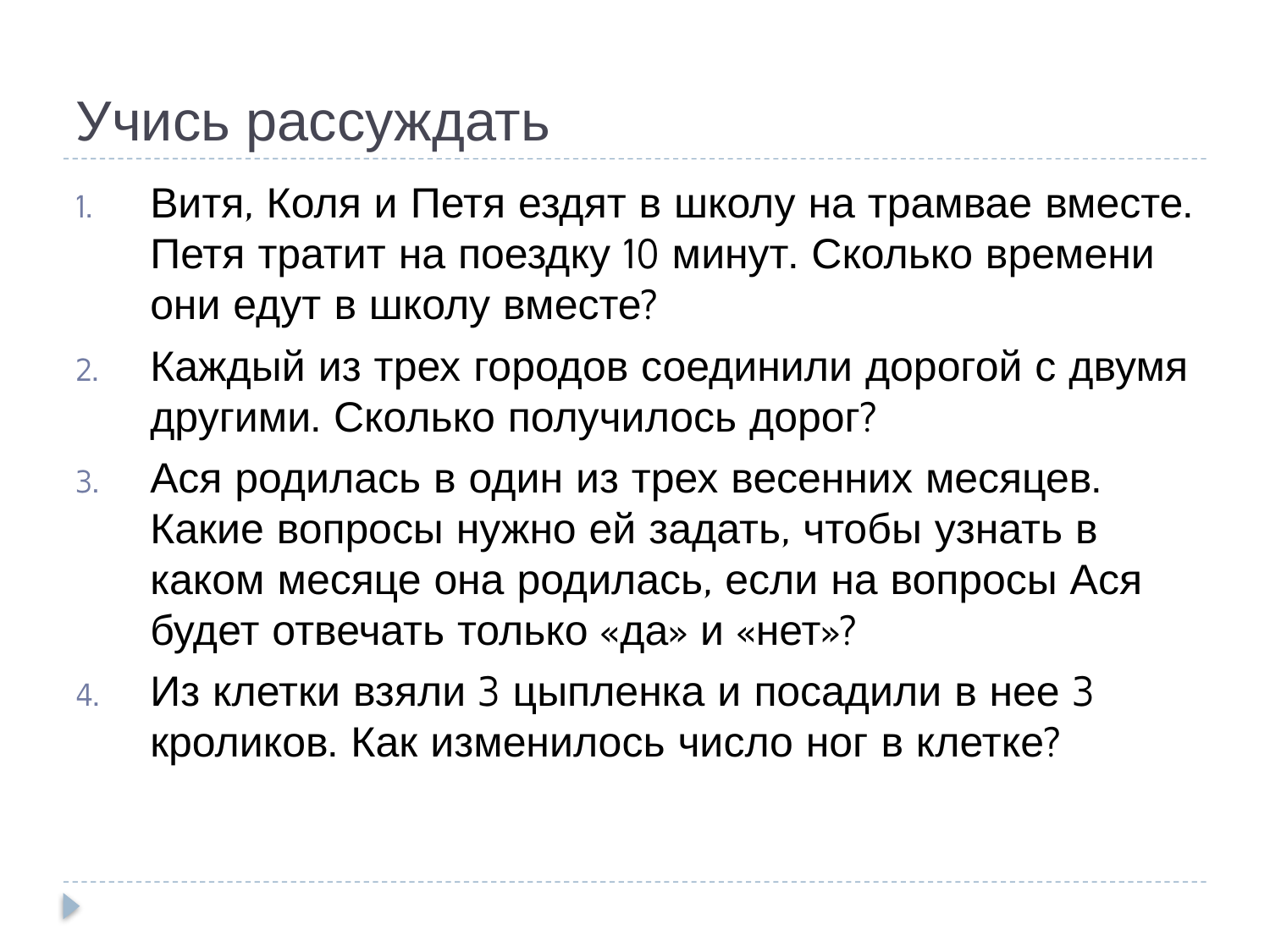

# Учись рассуждать
Витя, Коля и Петя ездят в школу на трамвае вместе. Петя тратит на поездку 10 минут. Сколько времени они едут в школу вместе?
Каждый из трех городов соединили дорогой с двумя другими. Сколько получилось дорог?
Ася родилась в один из трех весенних месяцев. Какие вопросы нужно ей задать, чтобы узнать в каком месяце она родилась, если на вопросы Ася будет отвечать только «да» и «нет»?
Из клетки взяли 3 цыпленка и посадили в нее 3 кроликов. Как изменилось число ног в клетке?